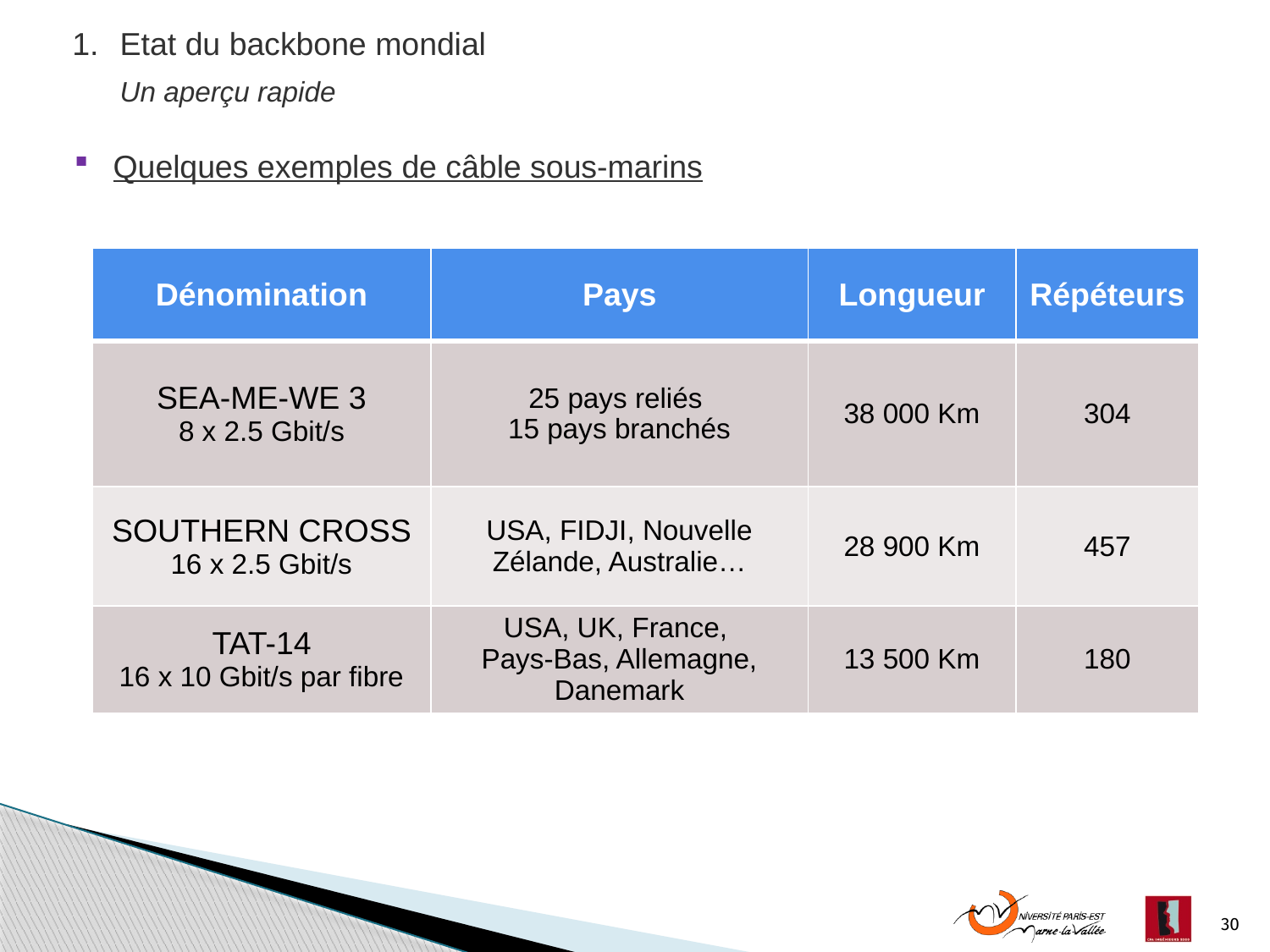

Etat du backbone mondial
Un aperçu rapide
 Quelques exemples de câble sous-marins

| Dénomination | Pays | Longueur | Répéteurs |
| --- | --- | --- | --- |
| SEA-ME-WE 3 8 x 2.5 Gbit/s | 25 pays reliés 15 pays branchés | 38 000 Km | 304 |
| SOUTHERN CROSS 16 x 2.5 Gbit/s | USA, FIDJI, Nouvelle Zélande, Australie… | 28 900 Km | 457 |
| TAT-14 16 x 10 Gbit/s par fibre | USA, UK, France, Pays-Bas, Allemagne, Danemark | 13 500 Km | 180 |
30